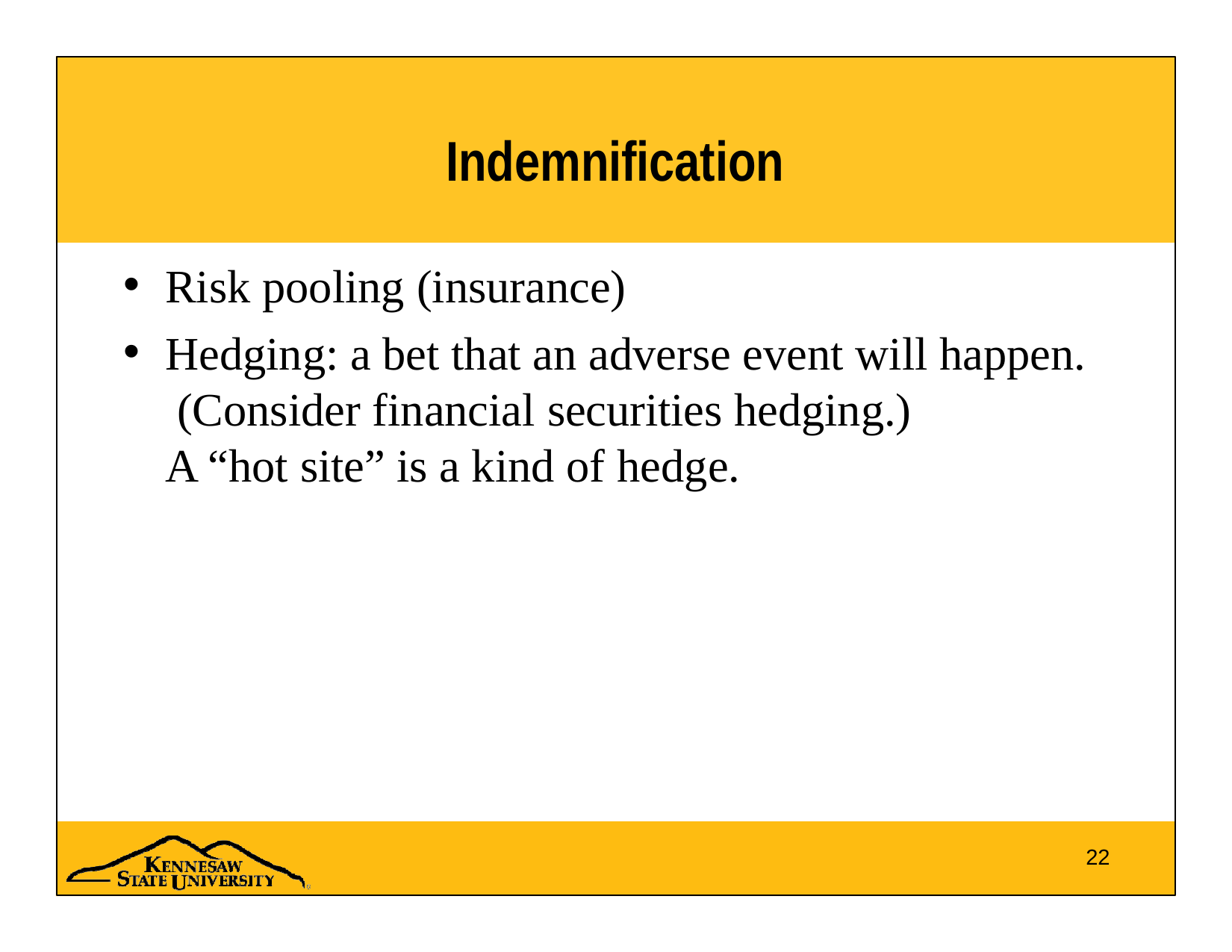

# Indemnification
Risk pooling (insurance)
Hedging: a bet that an adverse event will happen.  (Consider financial securities hedging.)
A “hot site” is a kind of hedge.

22